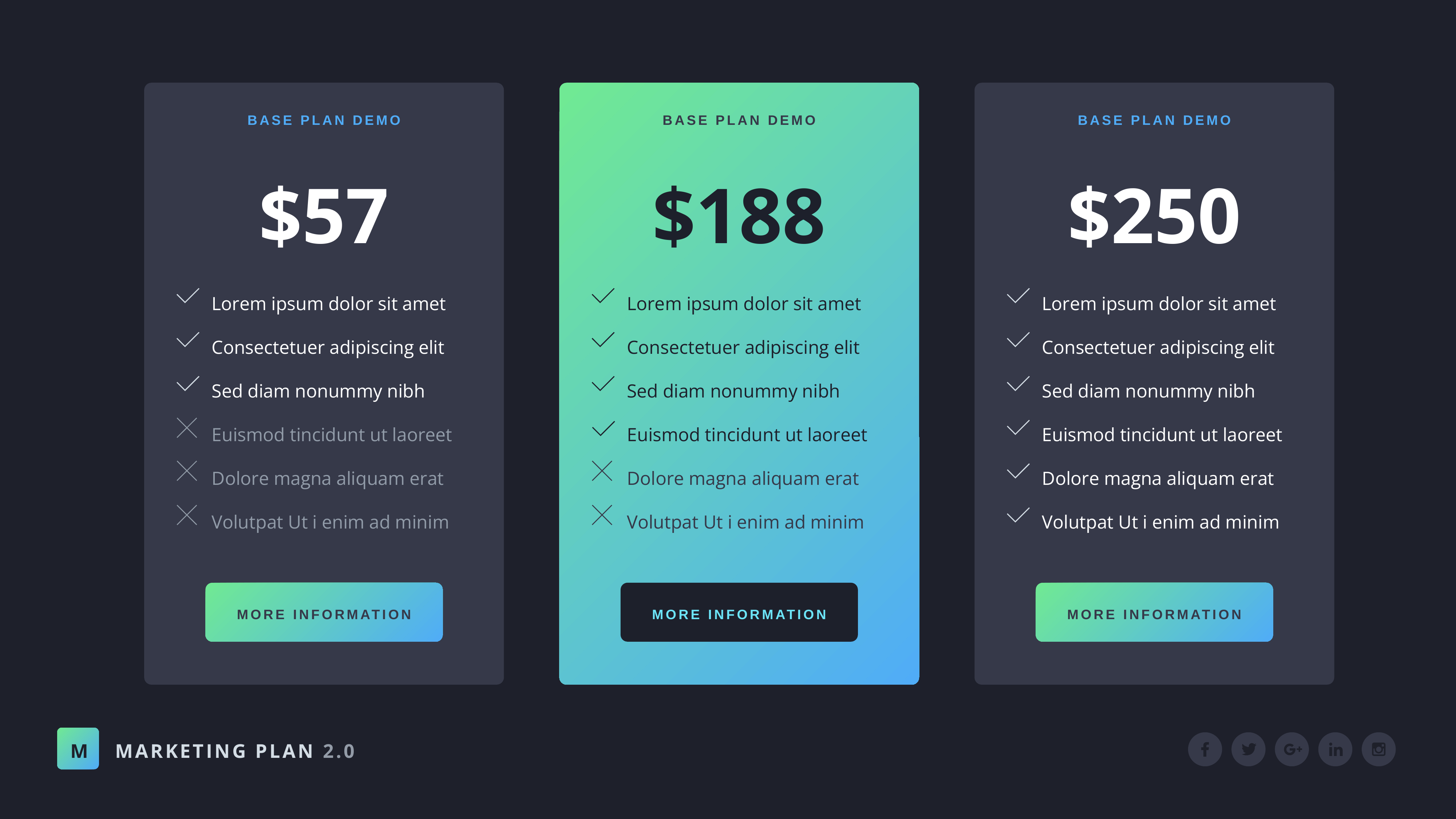

BASE PLAN DEMO
$57
Lorem ipsum dolor sit amet
Consectetuer adipiscing elit
Sed diam nonummy nibh
Euismod tincidunt ut laoreet
Dolore magna aliquam erat
Volutpat Ut i enim ad minim

MORE INFORMATION

BASE PLAN DEMO
$188
Lorem ipsum dolor sit amet
Consectetuer adipiscing elit
Sed diam nonummy nibh
Euismod tincidunt ut laoreet
Dolore magna aliquam erat
Volutpat Ut i enim ad minim

MORE INFORMATION

BASE PLAN DEMO
$250
Lorem ipsum dolor sit amet
Consectetuer adipiscing elit
Sed diam nonummy nibh
Euismod tincidunt ut laoreet
Dolore magna aliquam erat
Volutpat Ut i enim ad minim

MORE INFORMATION